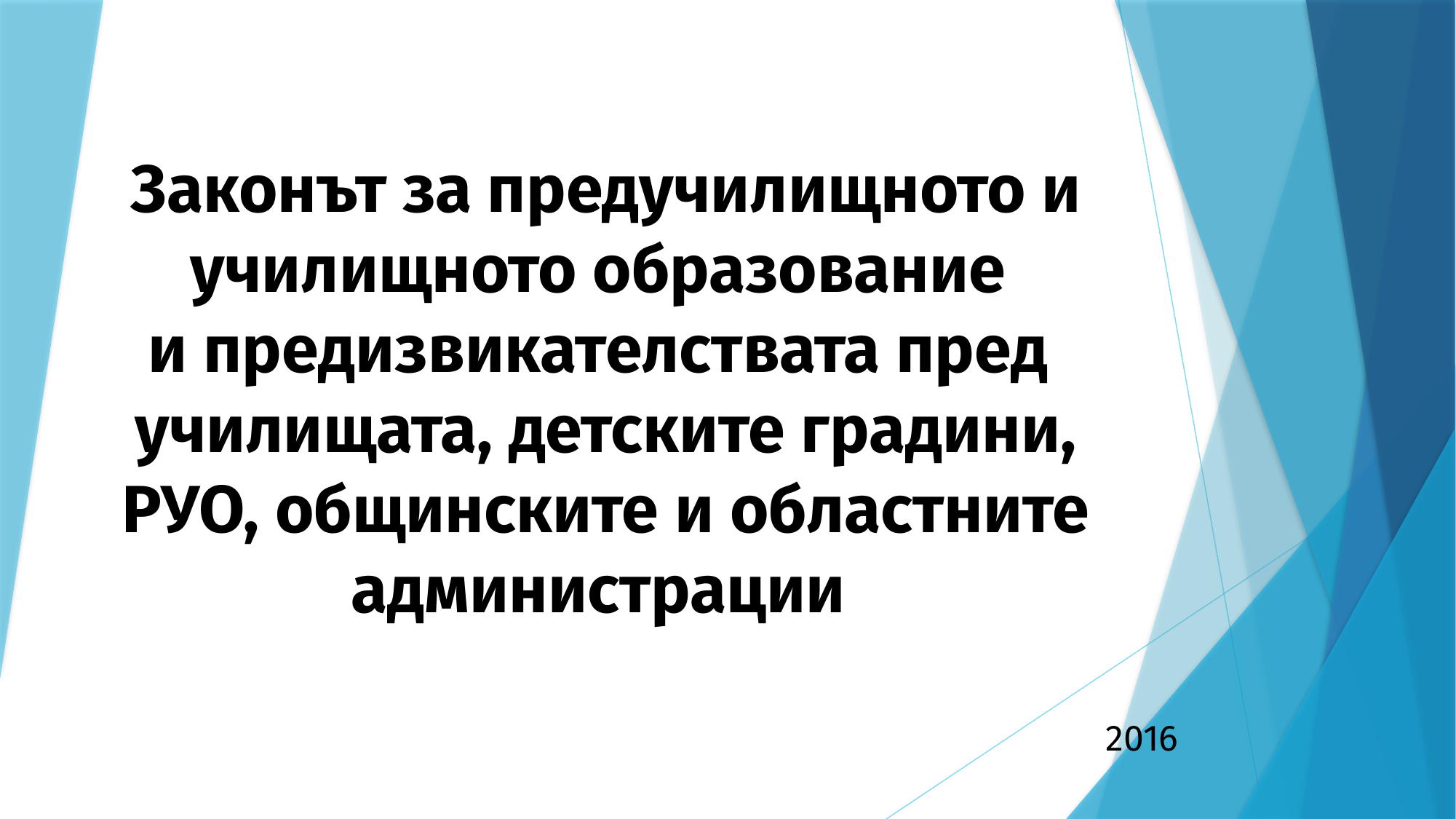

# Законът за предучилищното и училищното образование и предизвикателствата пред училищата, детските градини, РУО, общинските и областните администрации

2016